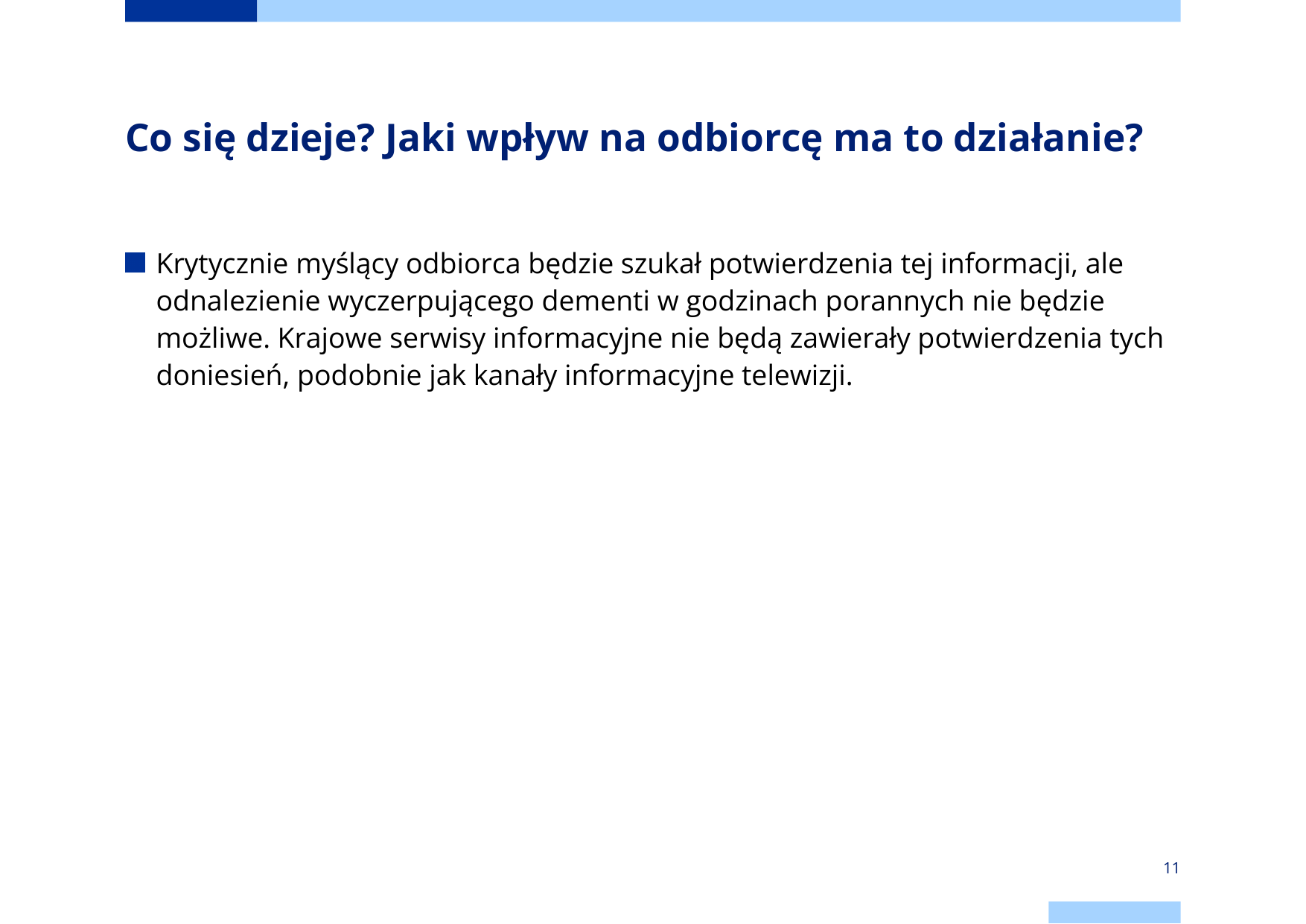

# Co się dzieje? Jaki wpływ na odbiorcę ma to działanie?
Krytycznie myślący odbiorca będzie szukał potwierdzenia tej informacji, ale odnalezienie wyczerpującego dementi w godzinach porannych nie będzie możliwe. Krajowe serwisy informacyjne nie będą zawierały potwierdzenia tych doniesień, podobnie jak kanały informacyjne telewizji.

11